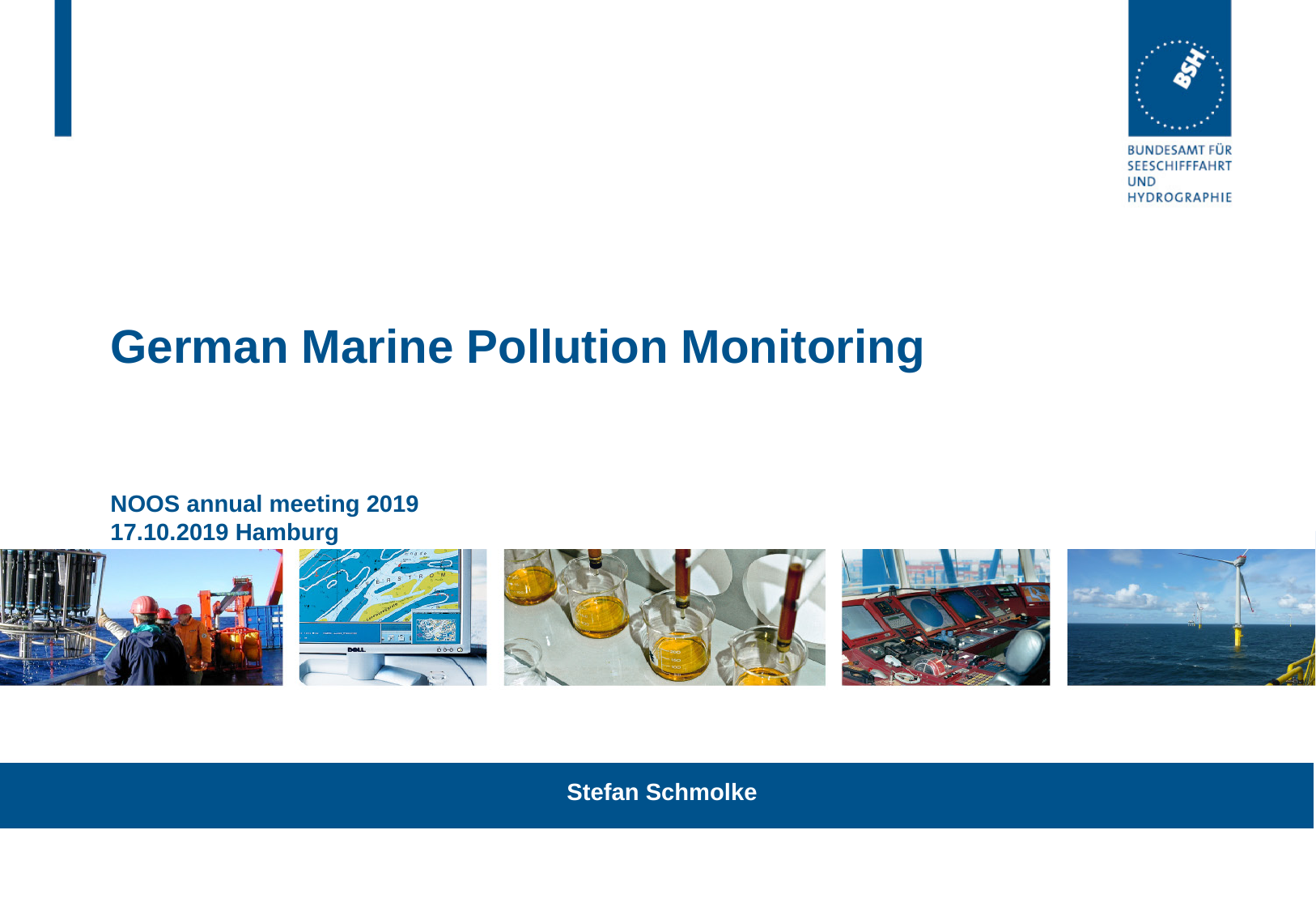

# German Marine Pollution Monitoring
NOOS annual meeting 2019
17.10.2019 Hamburg
Stefan Schmolke